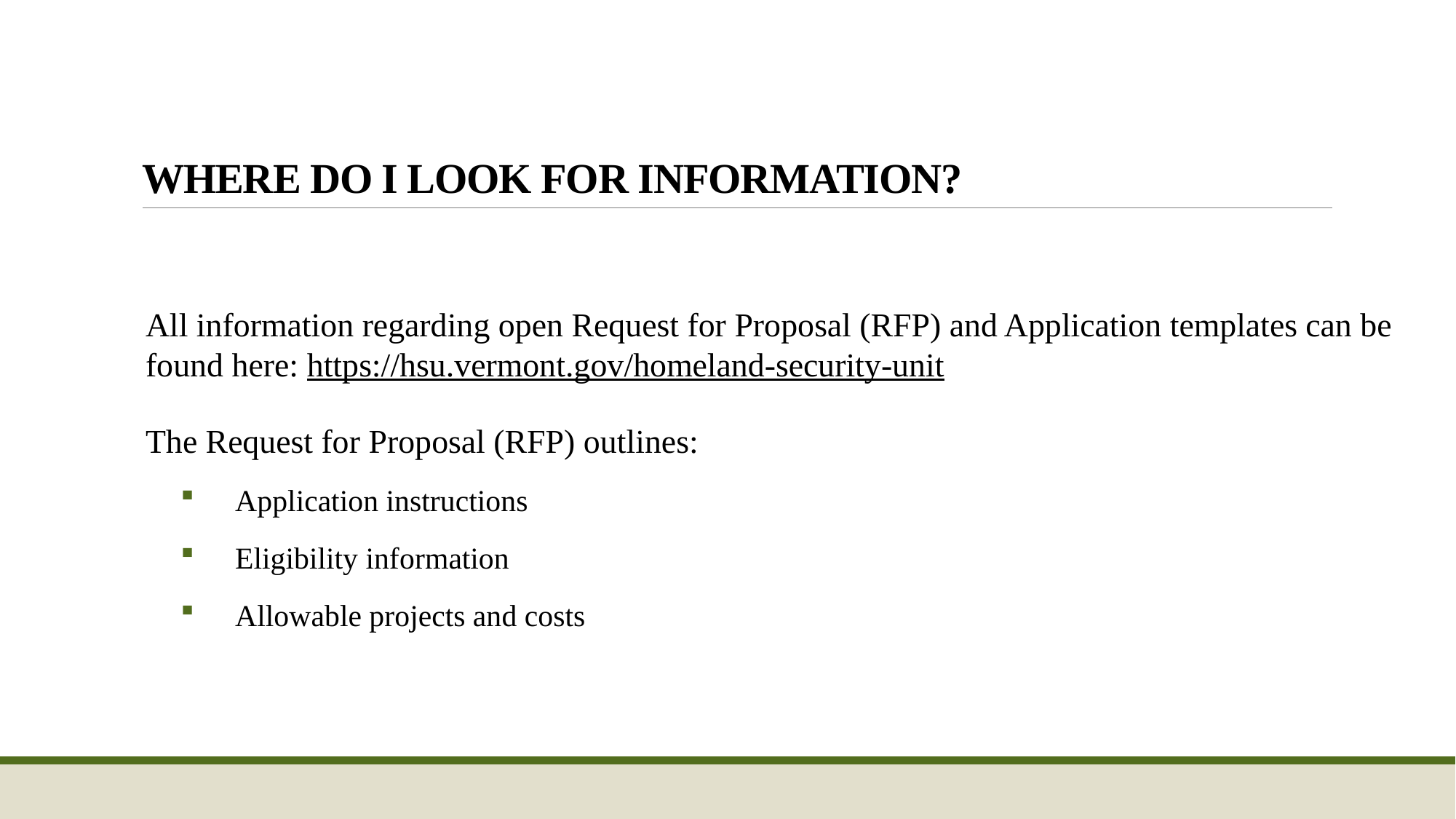

# Where DO I look for Information?

All information regarding open Request for Proposal (RFP) and Application templates can be found here: https://hsu.vermont.gov/homeland-security-unit
The Request for Proposal (RFP) outlines:
Application instructions
Eligibility information
Allowable projects and costs